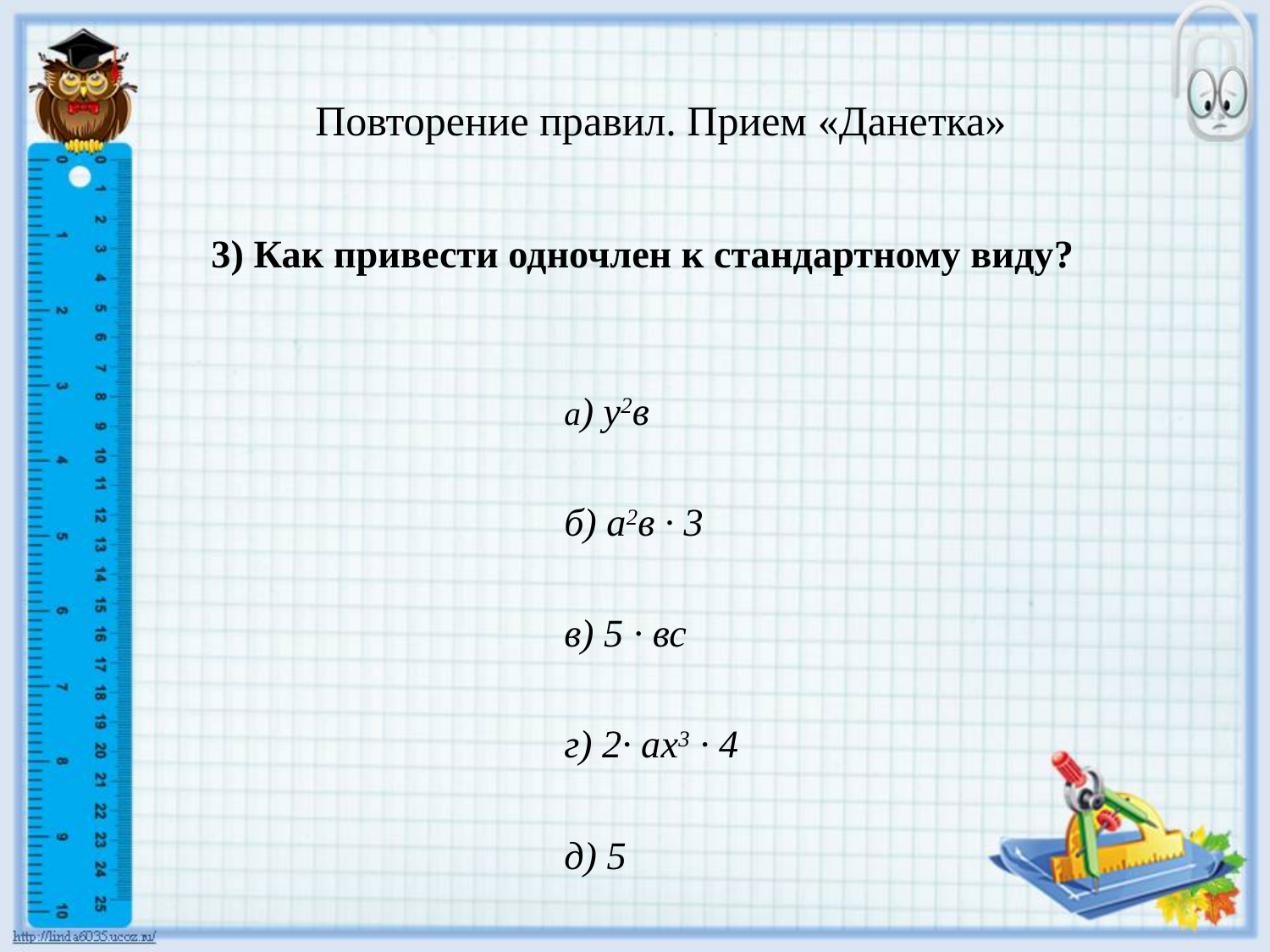

# Повторение правил. Прием «Данетка»
      3) Как привести одночлен к стандартному виду?

а) у2в
б) а2в ∙ 3
в) 5 ∙ вс
г) 2∙ ах3 ∙ 4
д) 5